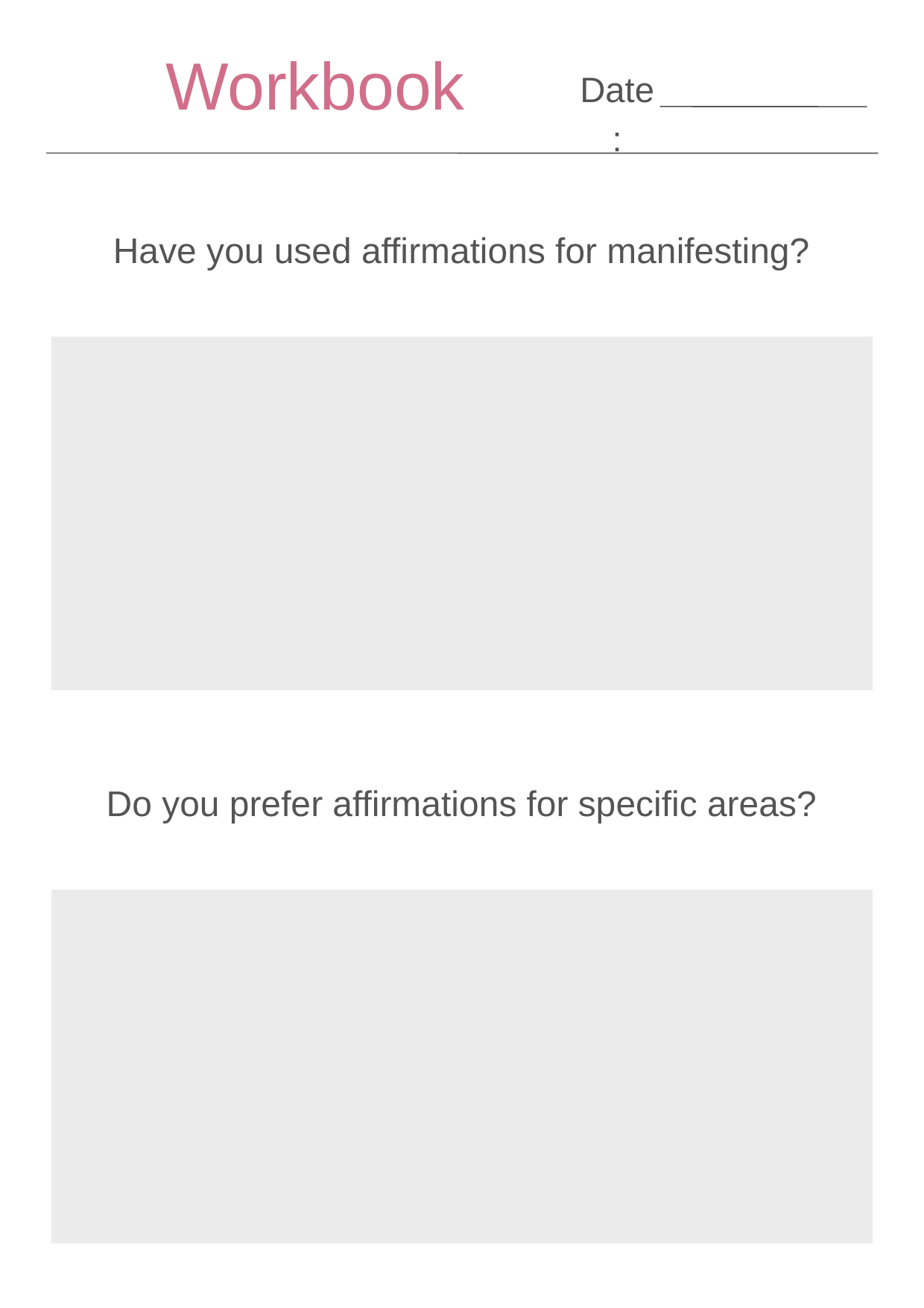

Workbook
Date:

Have you used affirmations for manifesting?

Do you prefer affirmations for specific areas?